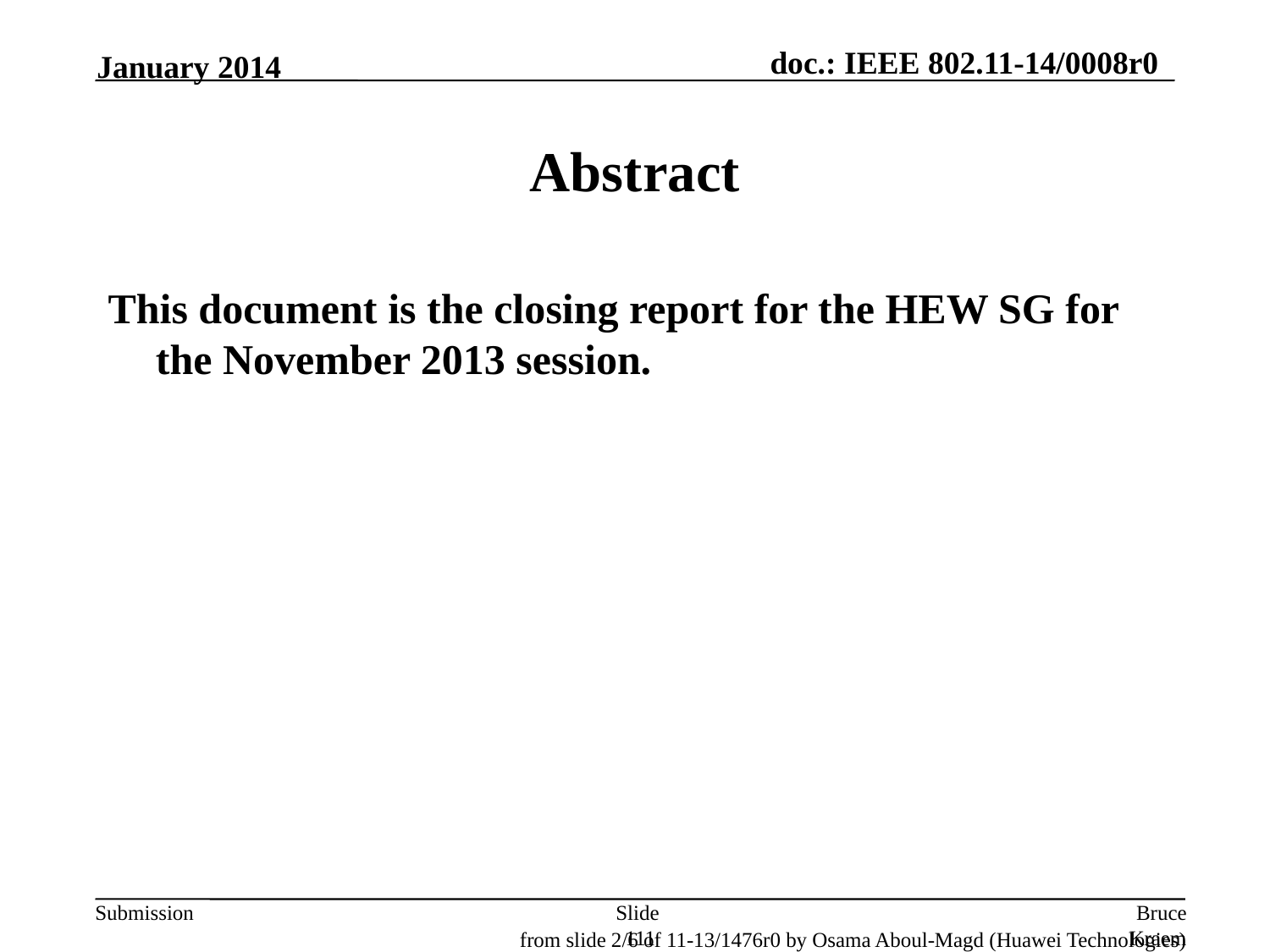

January 2014
# Abstract
This document is the closing report for the HEW SG for the November 2013 session.
Slide 111
Bruce Kraemer, Marvell
from slide 2/6 of 11-13/1476r0 by Osama Aboul-Magd (Huawei Technologies)